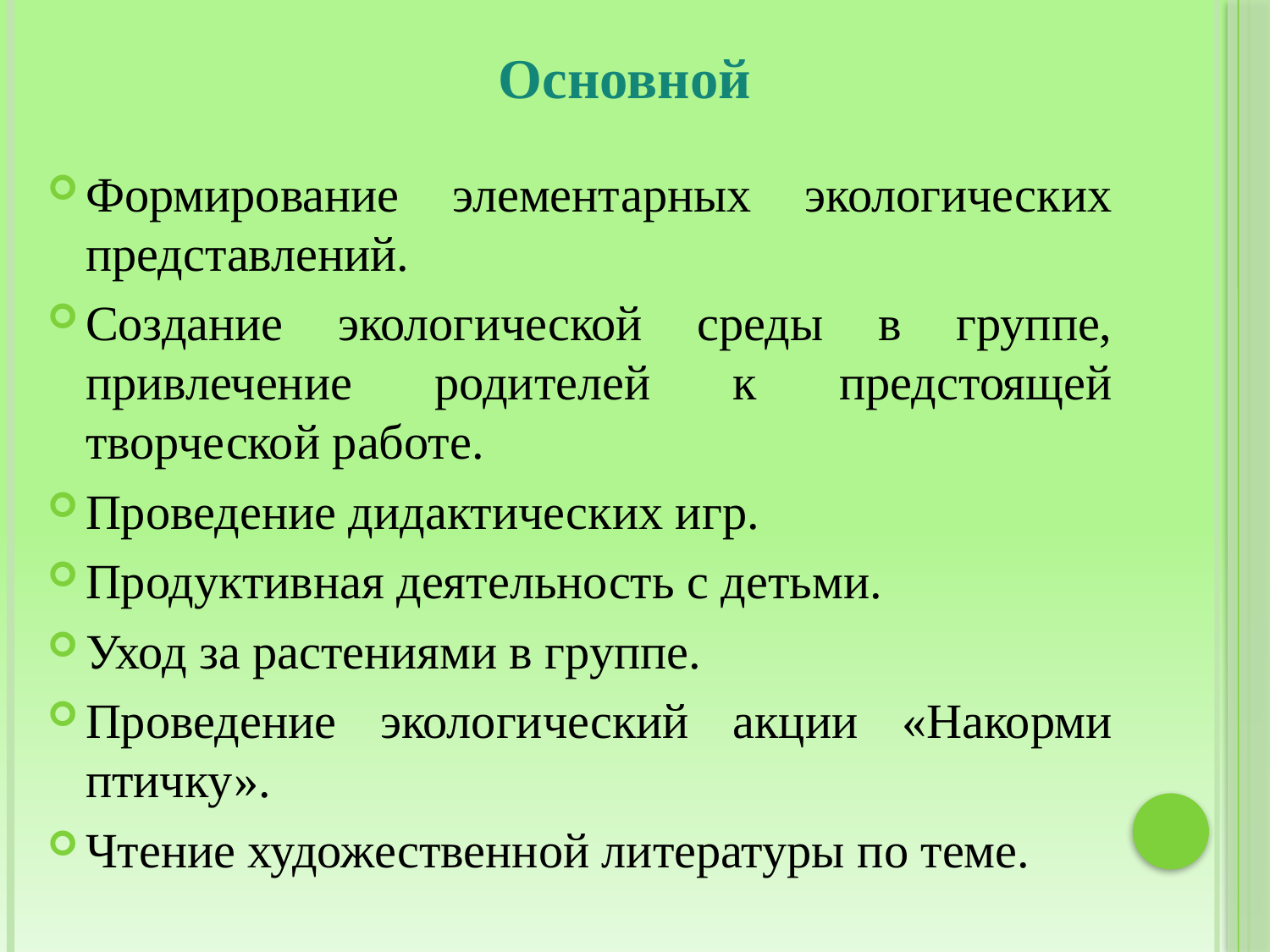

Основной
Формирование элементарных экологических представлений.
Создание экологической среды в группе, привлечение родителей к предстоящей творческой работе.
Проведение дидактических игр.
Продуктивная деятельность с детьми.
Уход за растениями в группе.
Проведение экологический акции «Накорми птичку».
Чтение художественной литературы по теме.